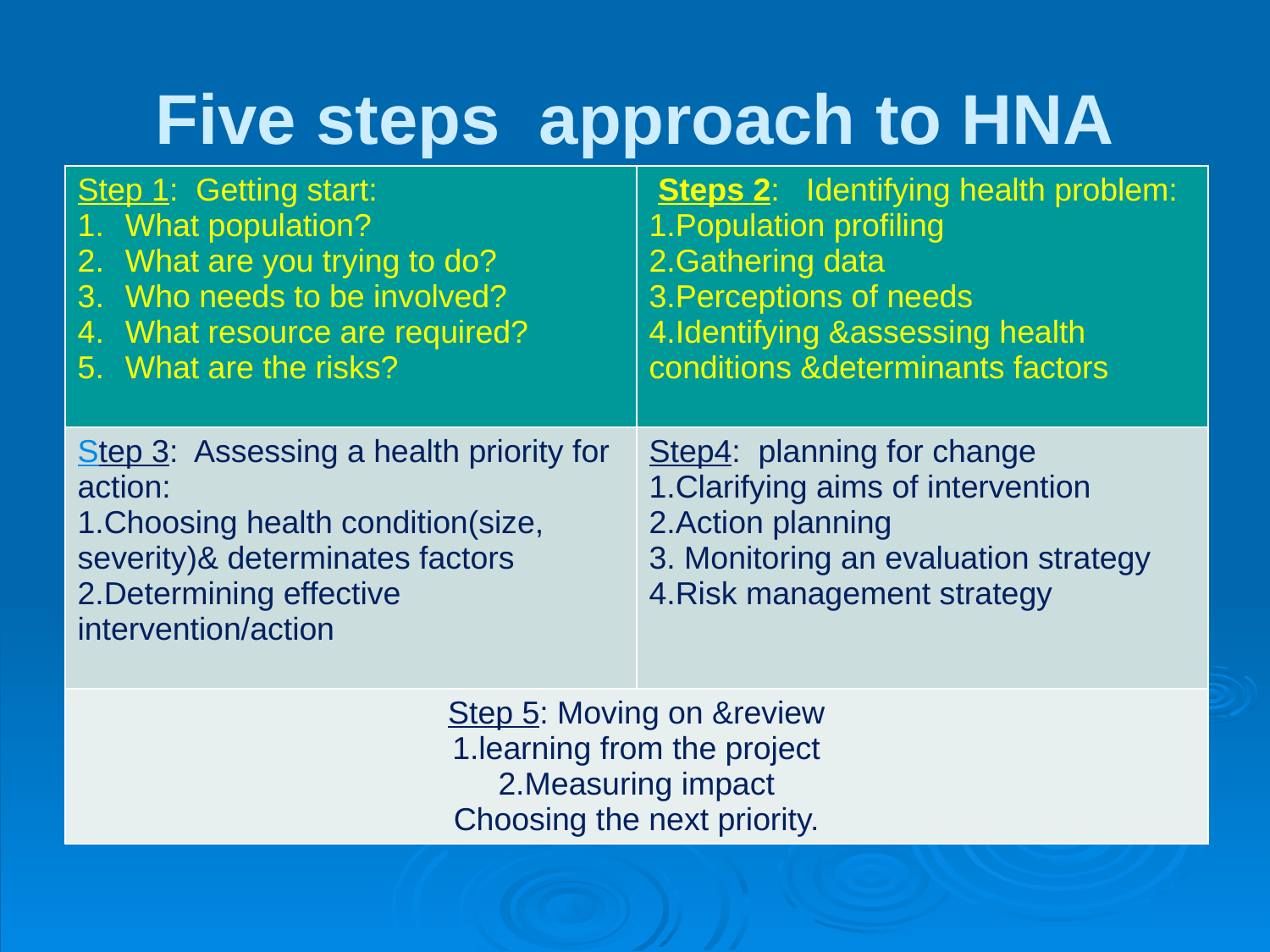

# Five steps  approach to HNA
| Step 1: Getting start: What population? What are you trying to do? Who needs to be involved? What resource are required? What are the risks? | Steps 2: Identifying health problem: 1.Population profiling 2.Gathering data 3.Perceptions of needs 4.Identifying &assessing health conditions &determinants factors |
| --- | --- |
| Step 3: Assessing a health priority for action: 1.Choosing health condition(size, severity)& determinates factors 2.Determining effective intervention/action | Step4: planning for change 1.Clarifying aims of intervention 2.Action planning 3. Monitoring an evaluation strategy 4.Risk management strategy |
| Step 5: Moving on &review 1.learning from the project 2.Measuring impact Choosing the next priority. |  |